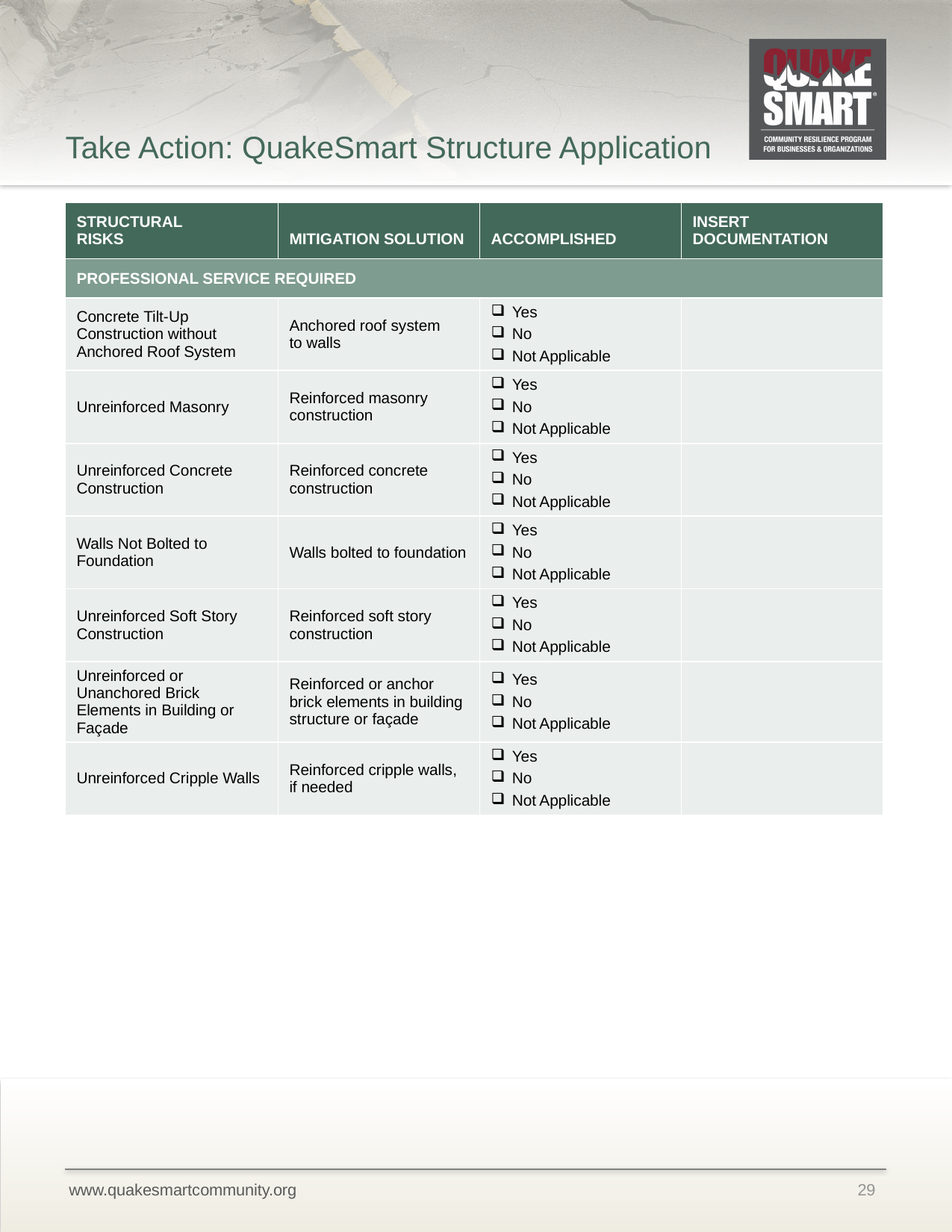

# Take Action: QuakeSmart Structure Application
| STRUCTURAL RISKS | MITIGATION SOLUTION | ACCOMPLISHED | INSERT DOCUMENTATION |
| --- | --- | --- | --- |
| PROFESSIONAL SERVICE REQUIRED |  |  |  |
| Concrete Tilt-Up Construction without Anchored Roof System | Anchored roof system to walls | Yes No Not Applicable |  |
| Unreinforced Masonry | Reinforced masonry construction | Yes No Not Applicable |  |
| Unreinforced Concrete Construction | Reinforced concrete construction | Yes No Not Applicable |  |
| Walls Not Bolted to Foundation | Walls bolted to foundation | Yes No Not Applicable |  |
| Unreinforced Soft Story Construction | Reinforced soft story construction | Yes No Not Applicable |  |
| Unreinforced or Unanchored Brick Elements in Building or Façade | Reinforced or anchor brick elements in building structure or façade | Yes No Not Applicable |  |
| Unreinforced Cripple Walls | Reinforced cripple walls, if needed | Yes No Not Applicable |  |
29